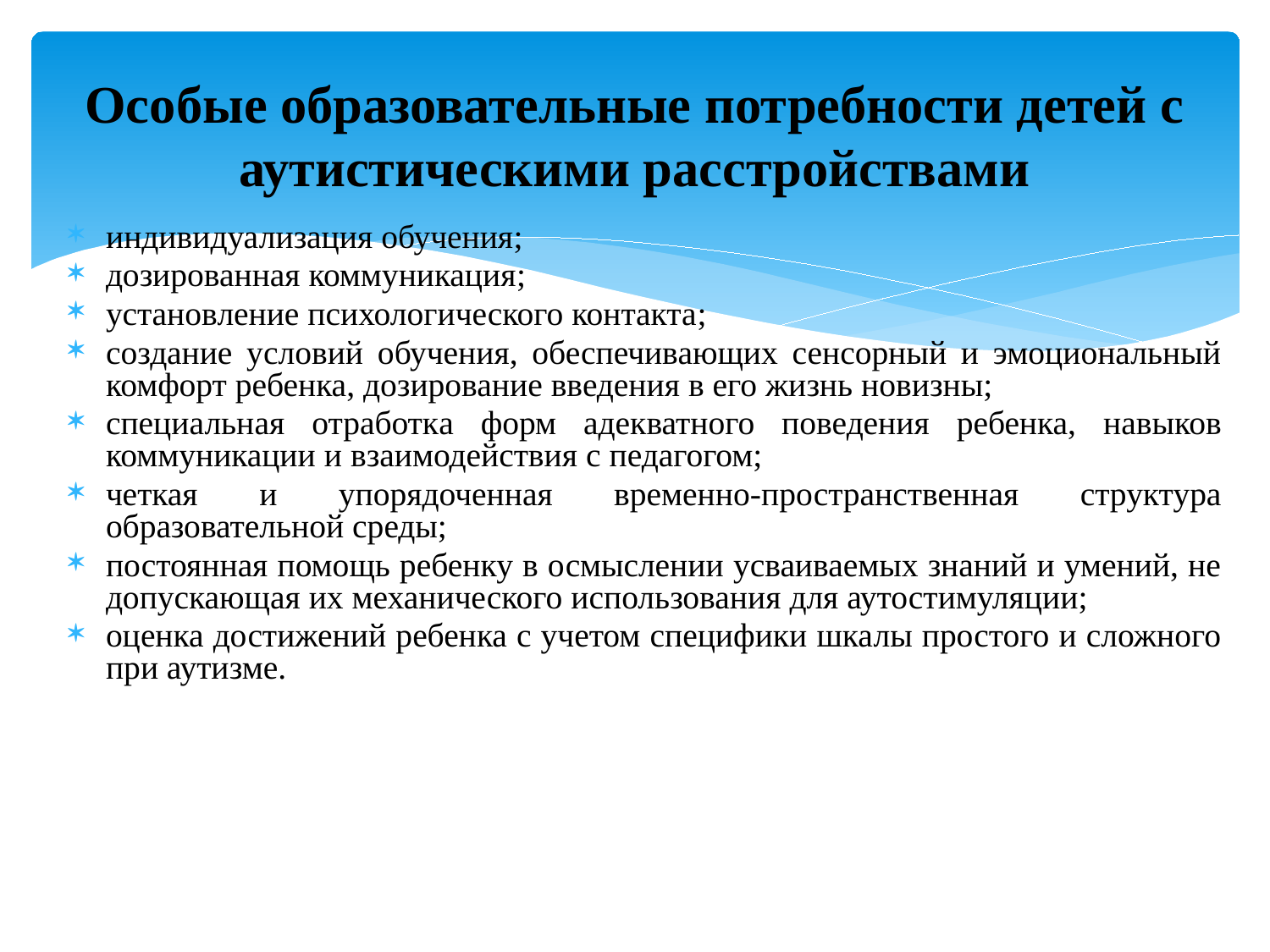

# Особые образовательные потребности детей с аутистическими расстройствами
индивидуализация обучения;
дозированная коммуникация;
установление психологического контакта;
создание условий обучения, обеспечивающих сенсорный и эмоциональный комфорт ребенка, дозирование введения в его жизнь новизны;
специальная отработка форм адекватного поведения ребенка, навыков коммуникации и взаимодействия с педагогом;
четкая и упорядоченная временно-пространственная структура образовательной среды;
постоянная помощь ребенку в осмыслении усваиваемых знаний и умений, не допускающая их механического использования для аутостимуляции;
оценка достижений ребенка с учетом специфики шкалы простого и сложного при аутизме.